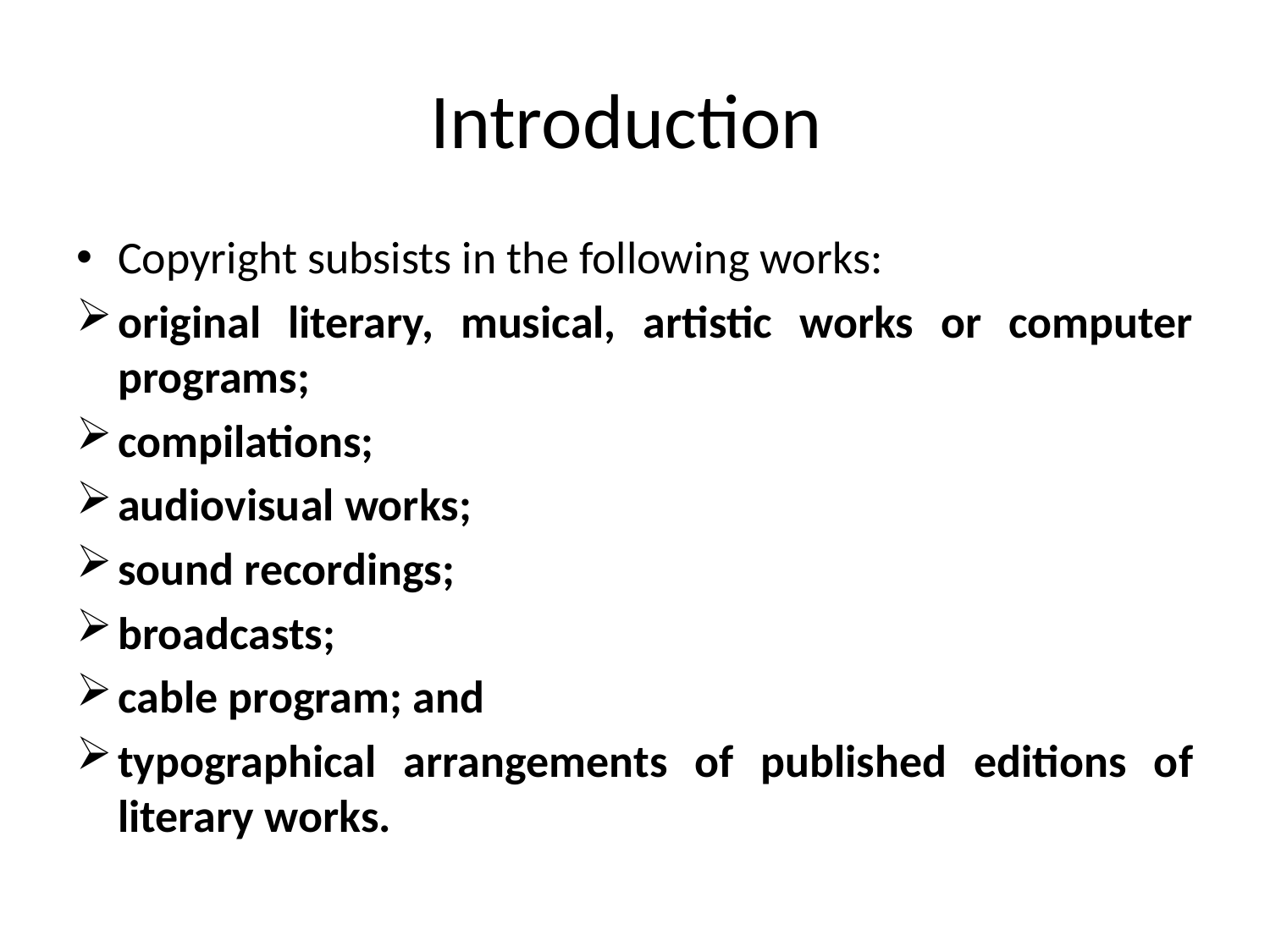

# Introduction
Copyright subsists in the following works:
original literary, musical, artistic works or computer programs;
compilations;
audiovisual works;
sound recordings;
broadcasts;
cable program; and
typographical arrangements of published editions of literary works.